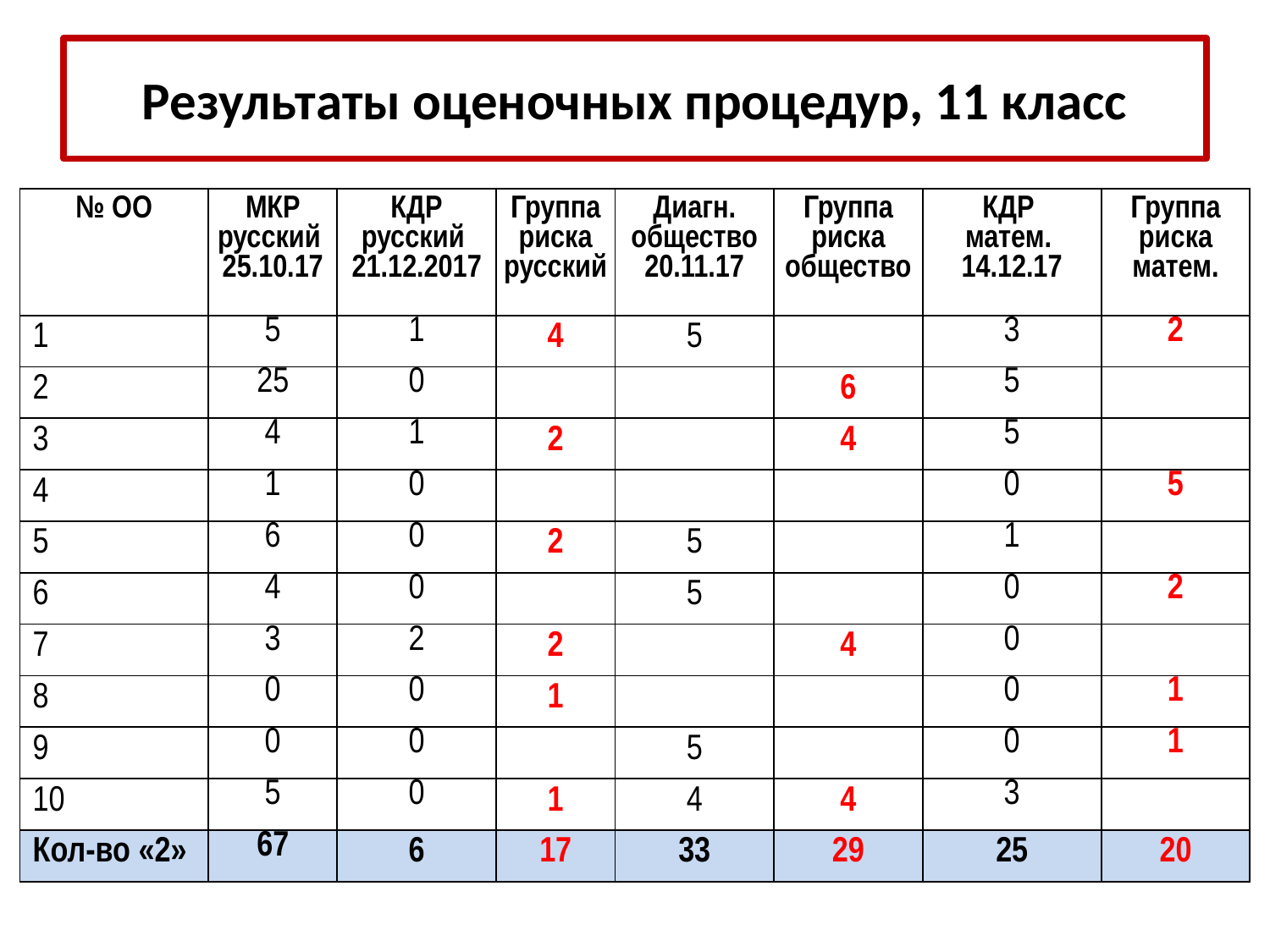

# Результаты оценочных процедур, 11 класс
| № ОО | МКР русский 25.10.17 | КДР русский 21.12.2017 | Группа риска русский | Диагн. общество 20.11.17 | Группа риска общество | КДР матем. 14.12.17 | Группа риска матем. |
| --- | --- | --- | --- | --- | --- | --- | --- |
| 1 | 5 | 1 | 4 | 5 |  | 3 | 2 |
| 2 | 25 | 0 |  |  | 6 | 5 |  |
| 3 | 4 | 1 | 2 |  | 4 | 5 |  |
| 4 | 1 | 0 |  |  |  | 0 | 5 |
| 5 | 6 | 0 | 2 | 5 |  | 1 |  |
| 6 | 4 | 0 |  | 5 |  | 0 | 2 |
| 7 | 3 | 2 | 2 |  | 4 | 0 |  |
| 8 | 0 | 0 | 1 |  |  | 0 | 1 |
| 9 | 0 | 0 |  | 5 |  | 0 | 1 |
| 10 | 5 | 0 | 1 | 4 | 4 | 3 |  |
| Кол-во «2» | 67 | 6 | 17 | 33 | 29 | 25 | 20 |